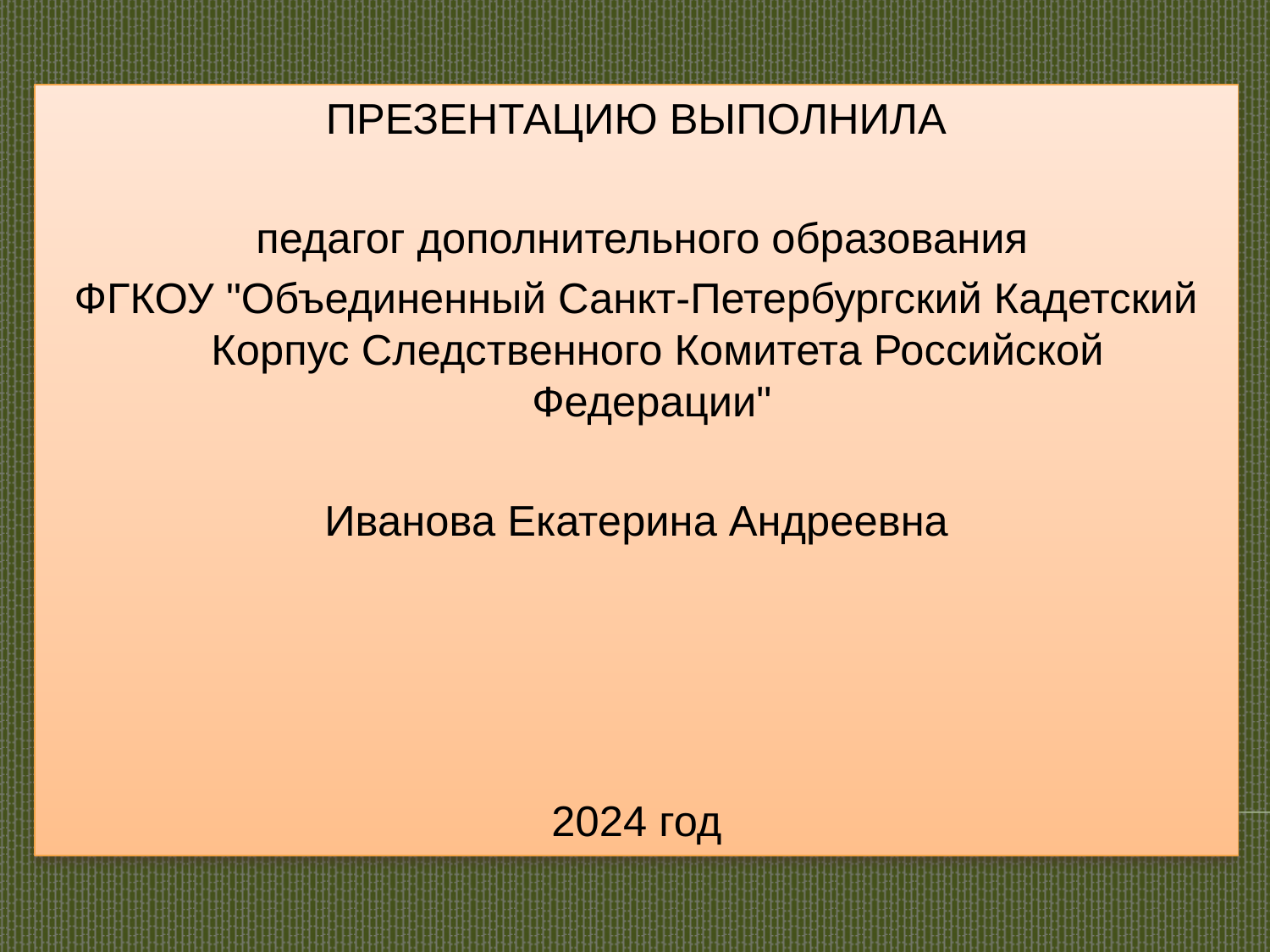

ПРЕЗЕНТАЦИЮ ВЫПОЛНИЛА

 педагог дополнительного образования
ФГКОУ "Объединенный Санкт-Петербургский Кадетский Корпус Следственного Комитета Российской Федерации"

Иванова Екатерина Андреевна

2024 год